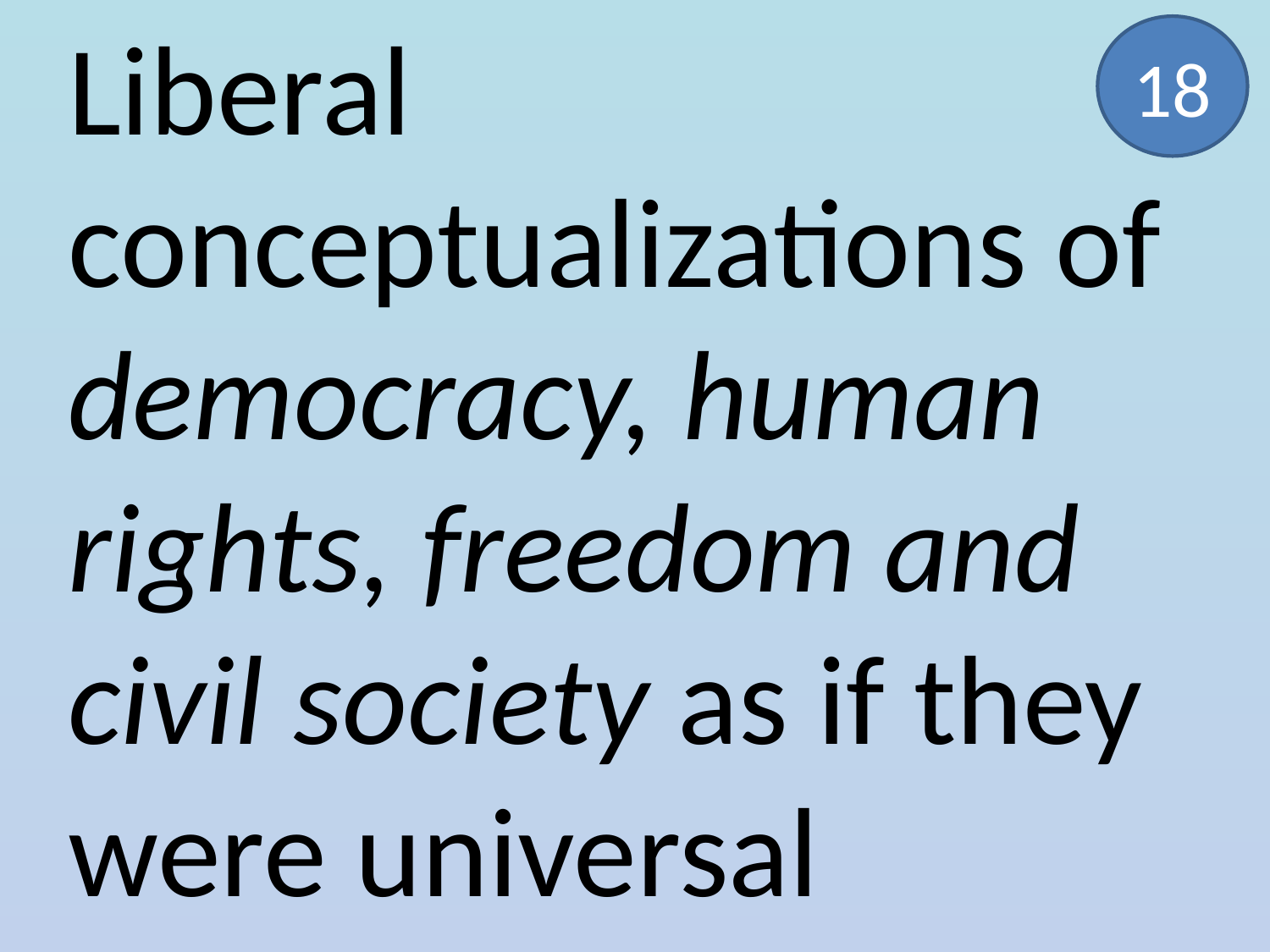

18
# Liberal conceptualizations of democracy, human rights, freedom and civil society as if they were universal